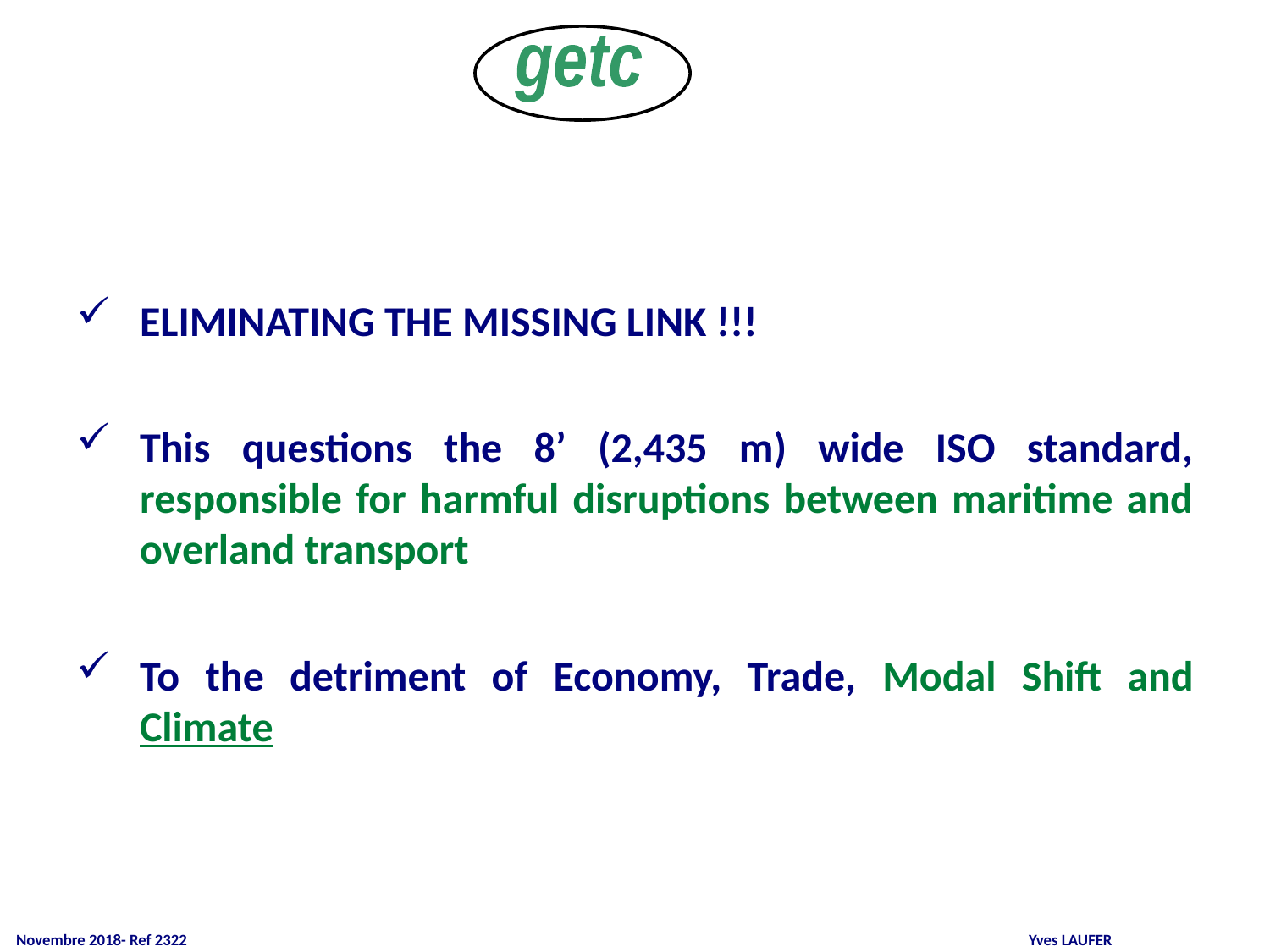

getc

ELIMINATING THE MISSING LINK !!!

This questions the 8’ (2,435 m) wide ISO standard, responsible for harmful disruptions between maritime and overland transport

To the detriment of Economy, Trade, Modal Shift and Climate
 Novembre 2018- Ref 2322                                                                                                                          				Yves LAUFER